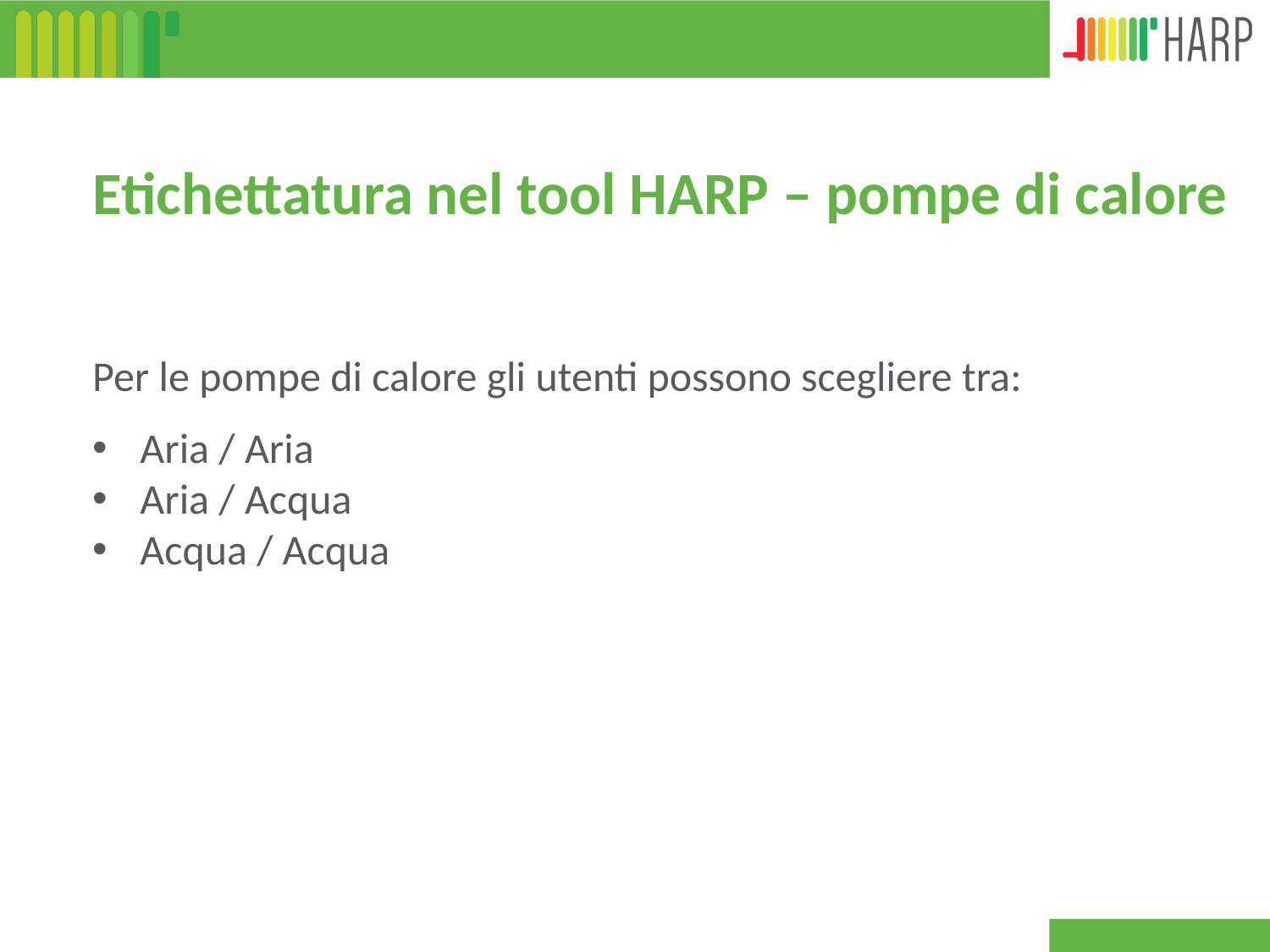

# Etichettatura nel tool HARP – pompe di calore

Per le pompe di calore gli utenti possono scegliere tra:
Aria / Aria
Aria / Acqua
Acqua / Acqua